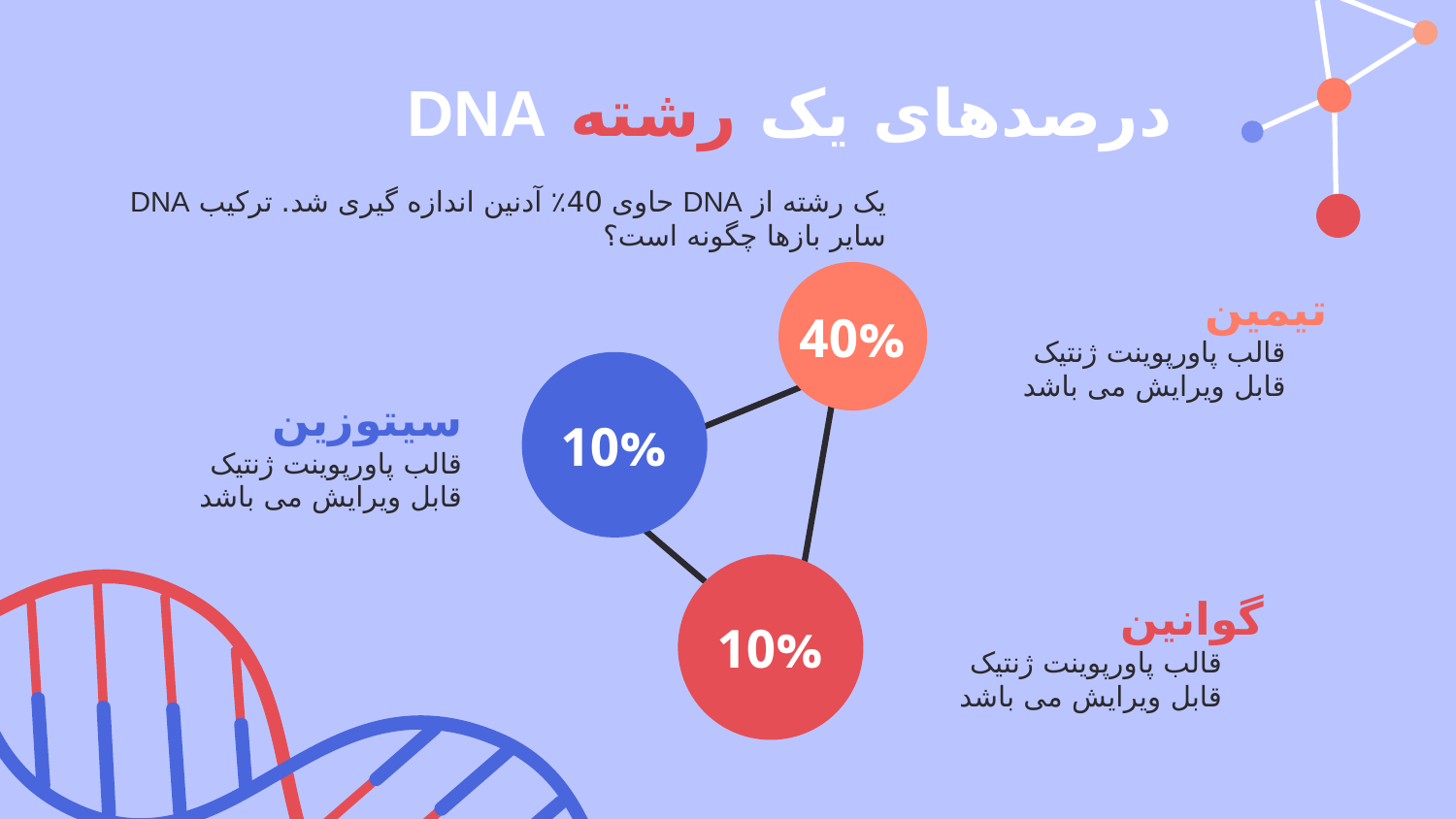

درصدهای یک رشته DNA
یک رشته از DNA حاوی 40٪ آدنین اندازه گیری شد. ترکیب DNA سایر بازها چگونه است؟
تیمین

40%
قالب پاورپوینت ژنتیک قابل ویرایش می باشد

سیتوزین
# 10%
قالب پاورپوینت ژنتیک قابل ویرایش می باشد

گوانین
10%
قالب پاورپوینت ژنتیک قابل ویرایش می باشد